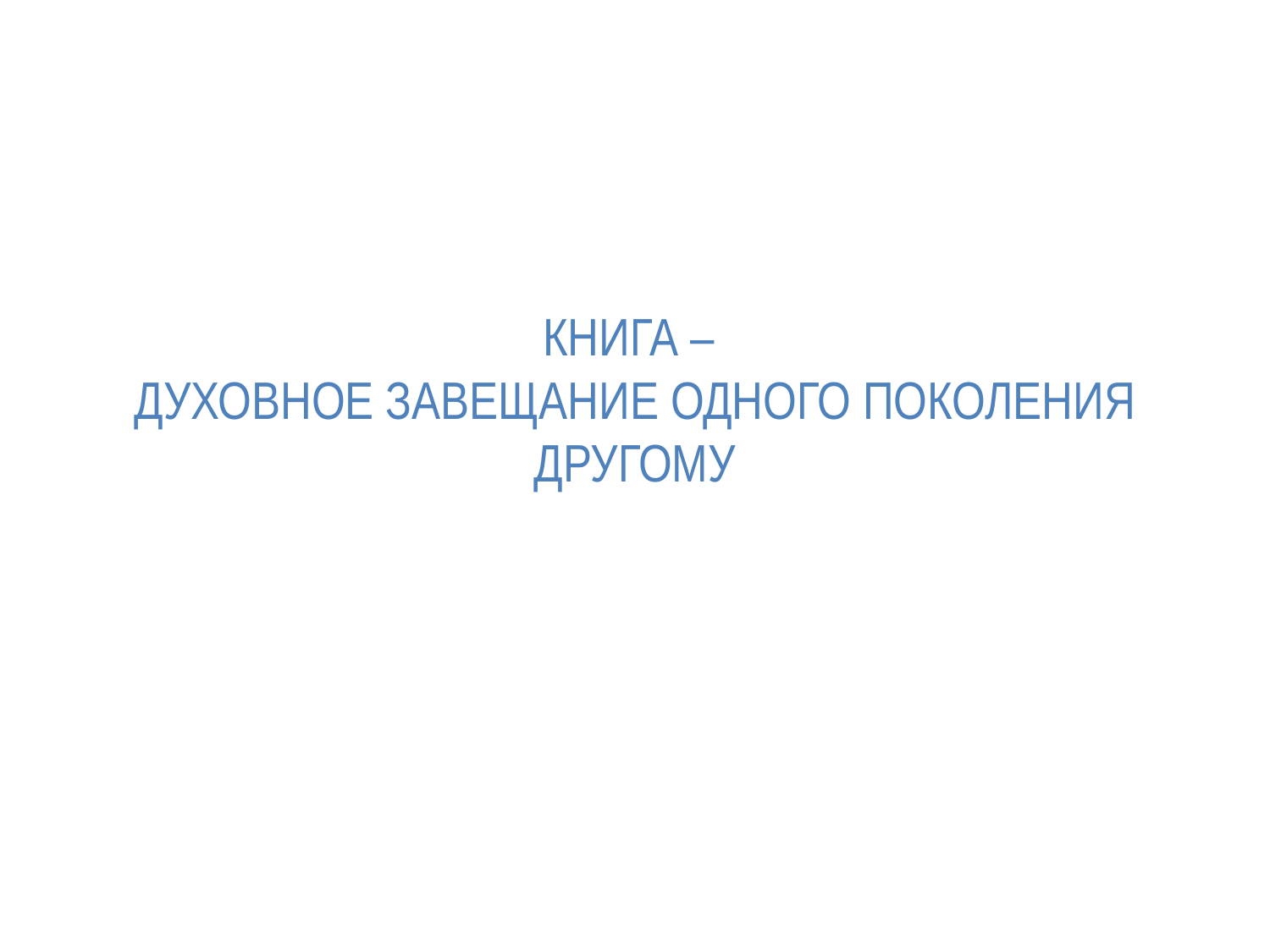

# Книга – духовное завещание одного поколения другому